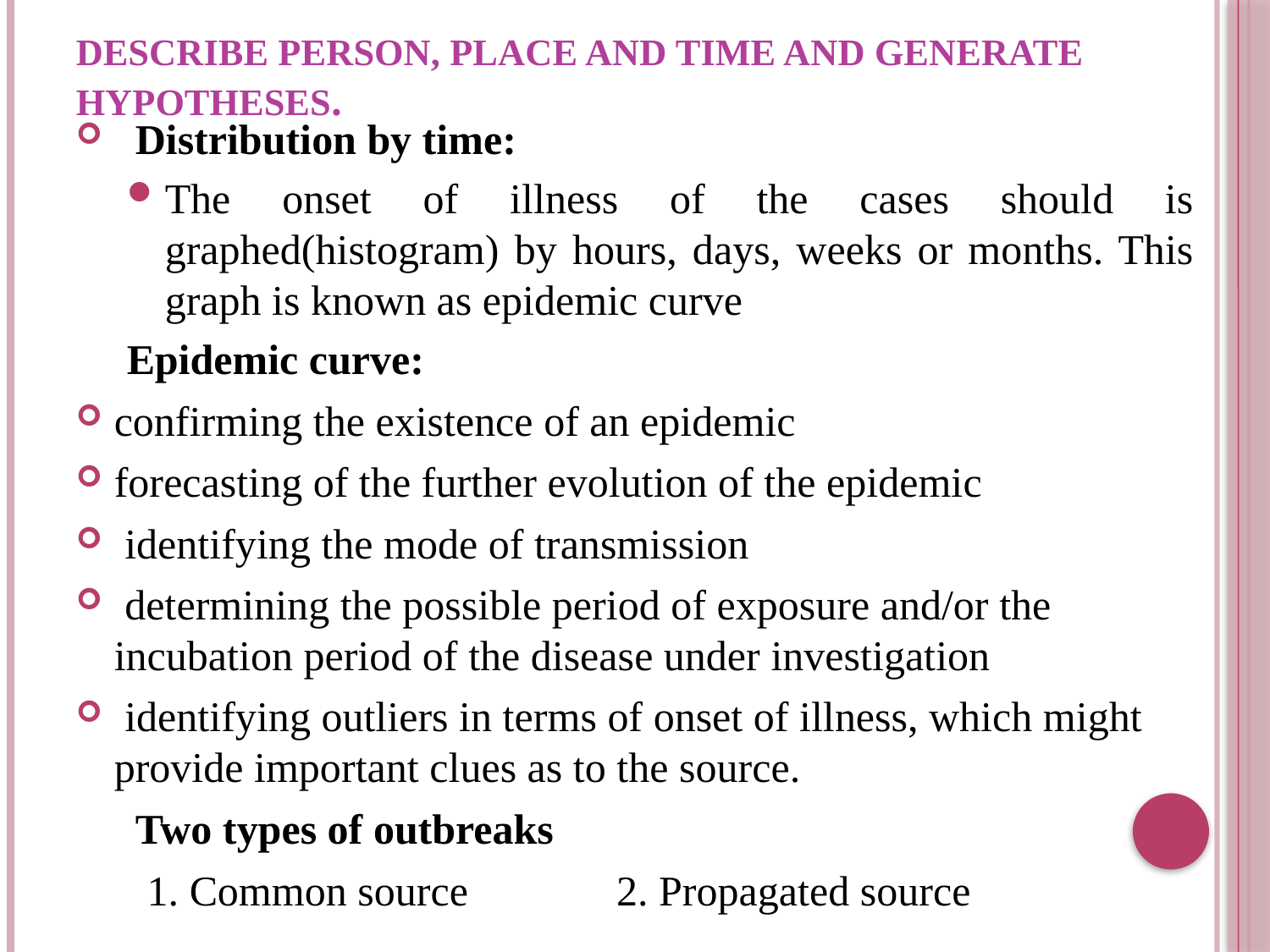

# Describe person, place and time and generate hypotheses.
  Distribution by time:
The onset of illness of the cases should is graphed(histogram) by hours, days, weeks or months. This graph is known as epidemic curve
Epidemic curve:
confirming the existence of an epidemic
forecasting of the further evolution of the epidemic
 identifying the mode of transmission
 determining the possible period of exposure and/or the incubation period of the disease under investigation
 identifying outliers in terms of onset of illness, which might provide important clues as to the source.
     Two types of outbreaks
      1. Common source              2. Propagated source